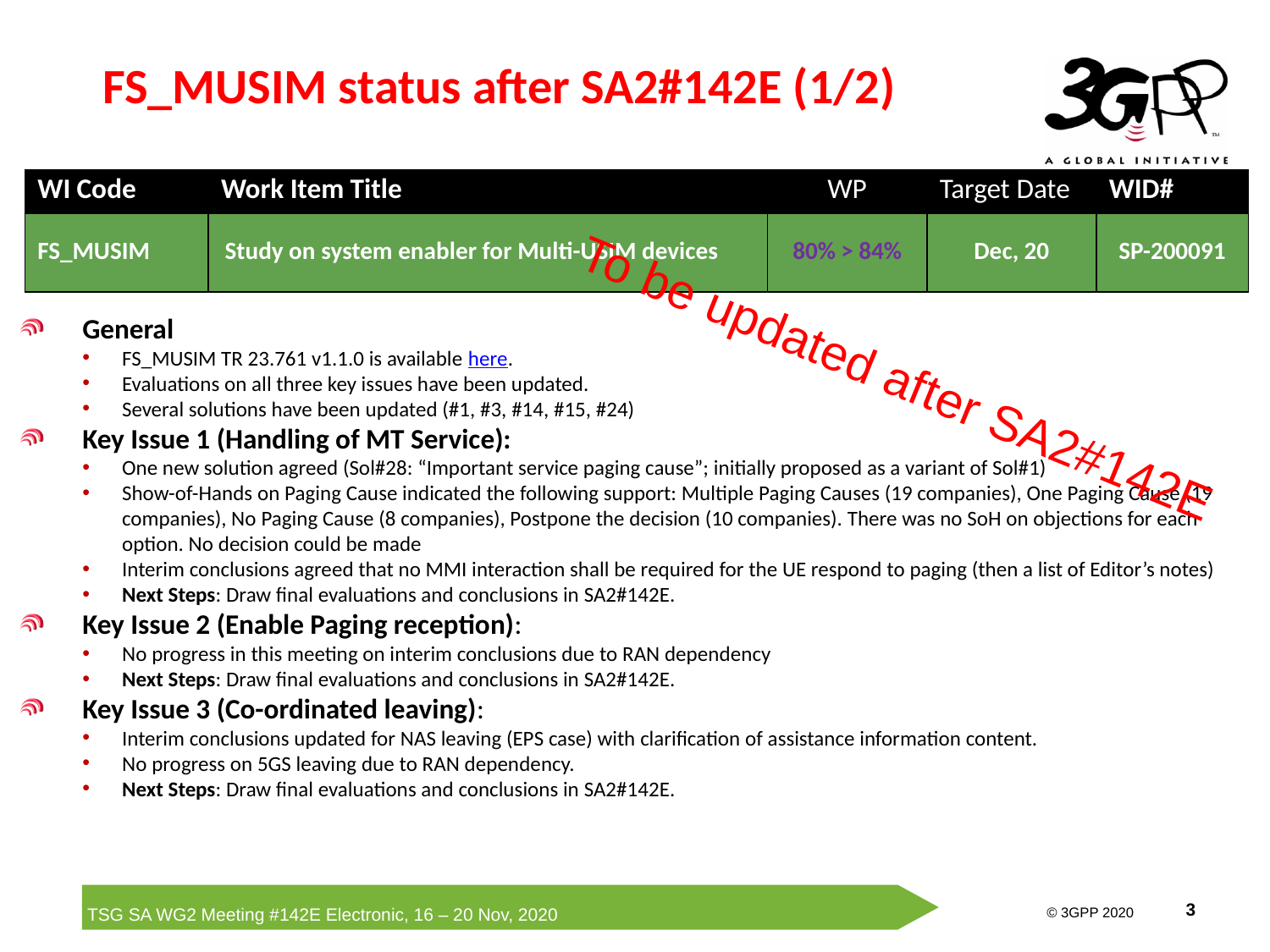

# FS_MUSIM status after SA2#142E (1/2)
| WI Code | Work Item Title | WP | Target Date | WID# |
| --- | --- | --- | --- | --- |
| FS\_MUSIM | Study on system enabler for Multi-USIM devices | 80% > 84% | Dec, 20 | SP-200091 |
General
FS_MUSIM TR 23.761 v1.1.0 is available here.
Evaluations on all three key issues have been updated.
Several solutions have been updated (#1, #3, #14, #15, #24)
Key Issue 1 (Handling of MT Service):
One new solution agreed (Sol#28: “Important service paging cause”; initially proposed as a variant of Sol#1)
Show-of-Hands on Paging Cause indicated the following support: Multiple Paging Causes (19 companies), One Paging Cause (19 companies), No Paging Cause (8 companies), Postpone the decision (10 companies). There was no SoH on objections for each option. No decision could be made
Interim conclusions agreed that no MMI interaction shall be required for the UE respond to paging (then a list of Editor’s notes)
Next Steps: Draw final evaluations and conclusions in SA2#142E.
Key Issue 2 (Enable Paging reception):
No progress in this meeting on interim conclusions due to RAN dependency
Next Steps: Draw final evaluations and conclusions in SA2#142E.
Key Issue 3 (Co-ordinated leaving):
Interim conclusions updated for NAS leaving (EPS case) with clarification of assistance information content.
No progress on 5GS leaving due to RAN dependency.
Next Steps: Draw final evaluations and conclusions in SA2#142E.
To be updated after SA2#142E